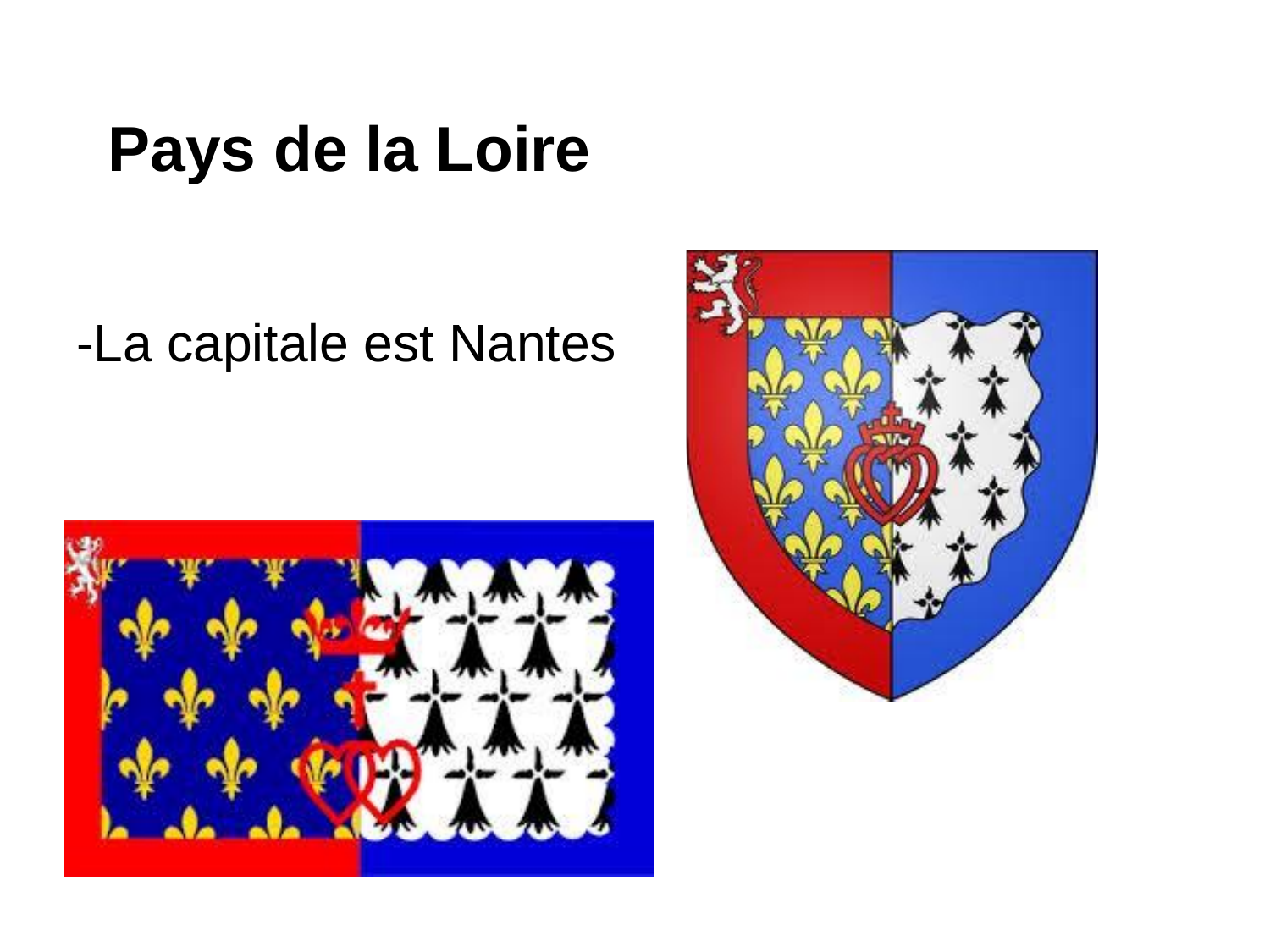

# Pays de la Loire

-La capitale est Nantes